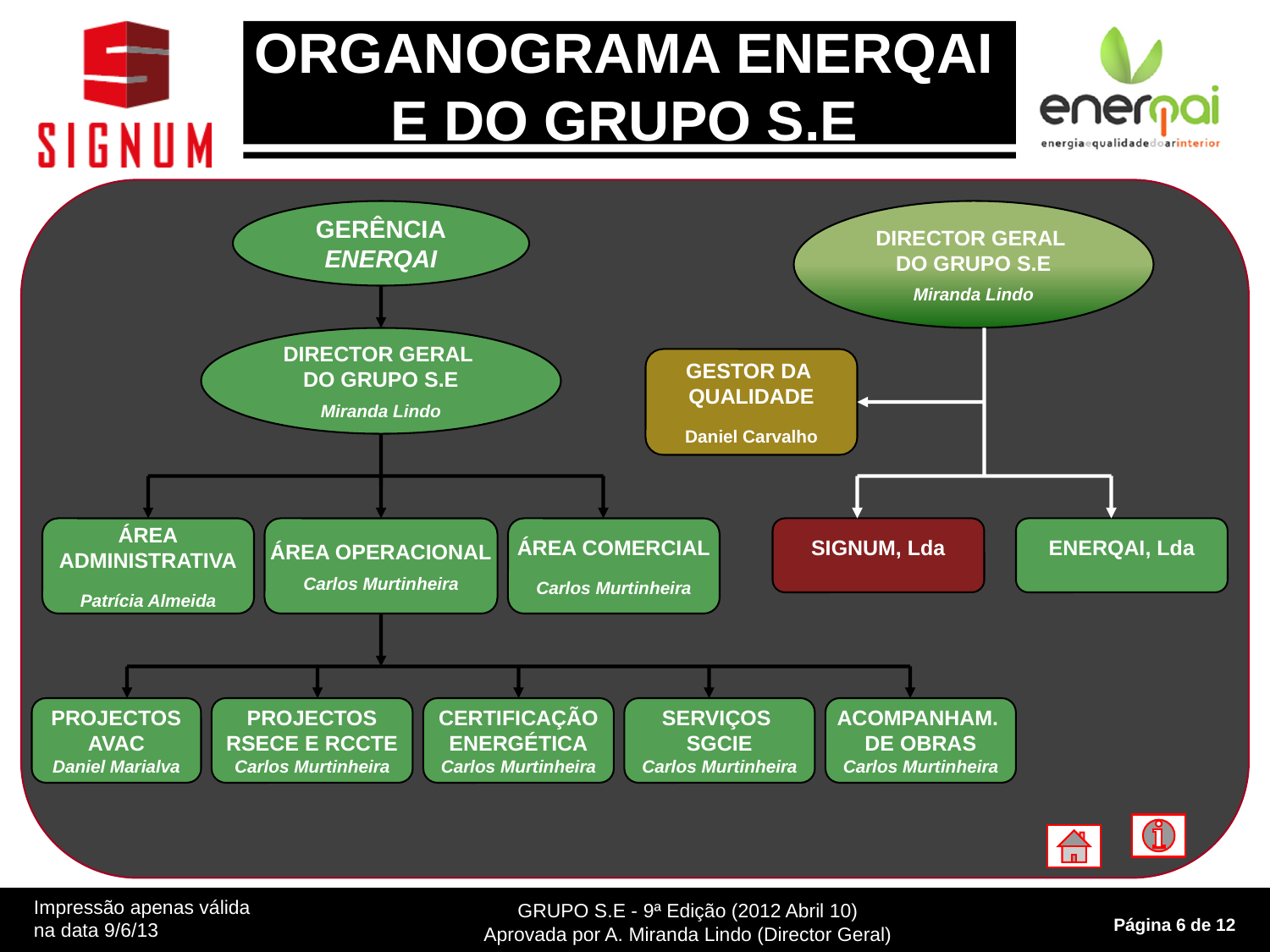

ORGANOGRAMA ENERQAI
E DO GRUPO S.E
GERÊNCIA
ENERQAI
DIRECTOR GERAL
DO GRUPO S.E

Miranda Lindo

DIRECTOR GERAL
DO GRUPO S.E

Miranda Lindo

GESTOR DA
QUALIDADE

Daniel Carvalho

ÁREA
ADMINISTRATIVA

Patrícia Almeida
ÁREA OPERACIONAL

Carlos Murtinheira
ÁREA COMERCIAL

Carlos Murtinheira
SIGNUM, Lda

ENERQAI, Lda

PROJECTOS
AVAC
Daniel Marialva
PROJECTOS
RSECE E RCCTE
Carlos Murtinheira
CERTIFICAÇÃO
ENERGÉTICA
Carlos Murtinheira
SERVIÇOS
SGCIE
Carlos Murtinheira
ACOMPANHAM.
DE OBRAS
Carlos Murtinheira

Impressão apenas válida na data 9/6/13
GRUPO S.E - 9ª Edição (2012 Abril 10)
Aprovada por A. Miranda Lindo (Director Geral)